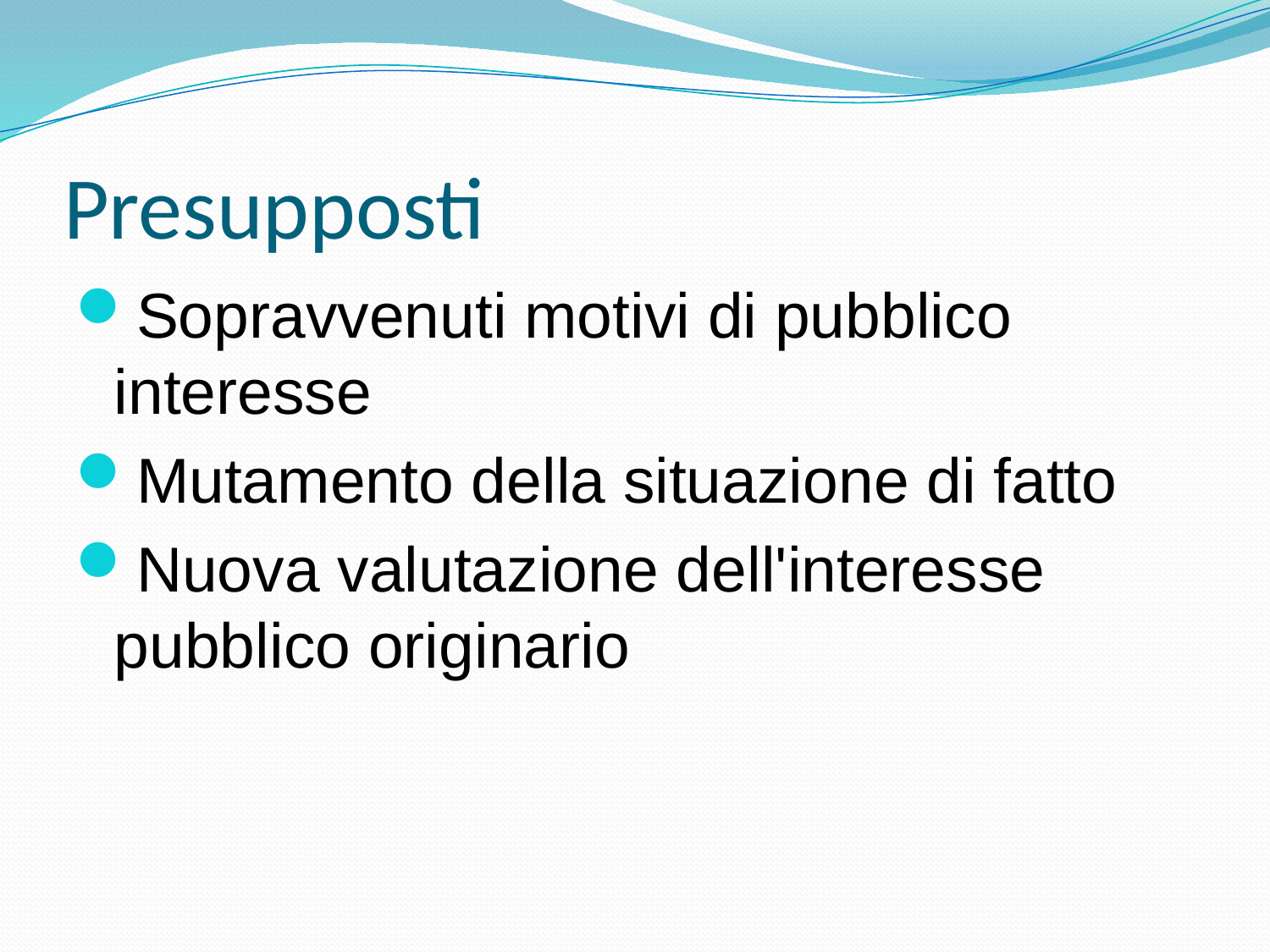

# Presupposti
Sopravvenuti motivi di pubblico interesse
Mutamento della situazione di fatto
Nuova valutazione dell'interesse pubblico originario